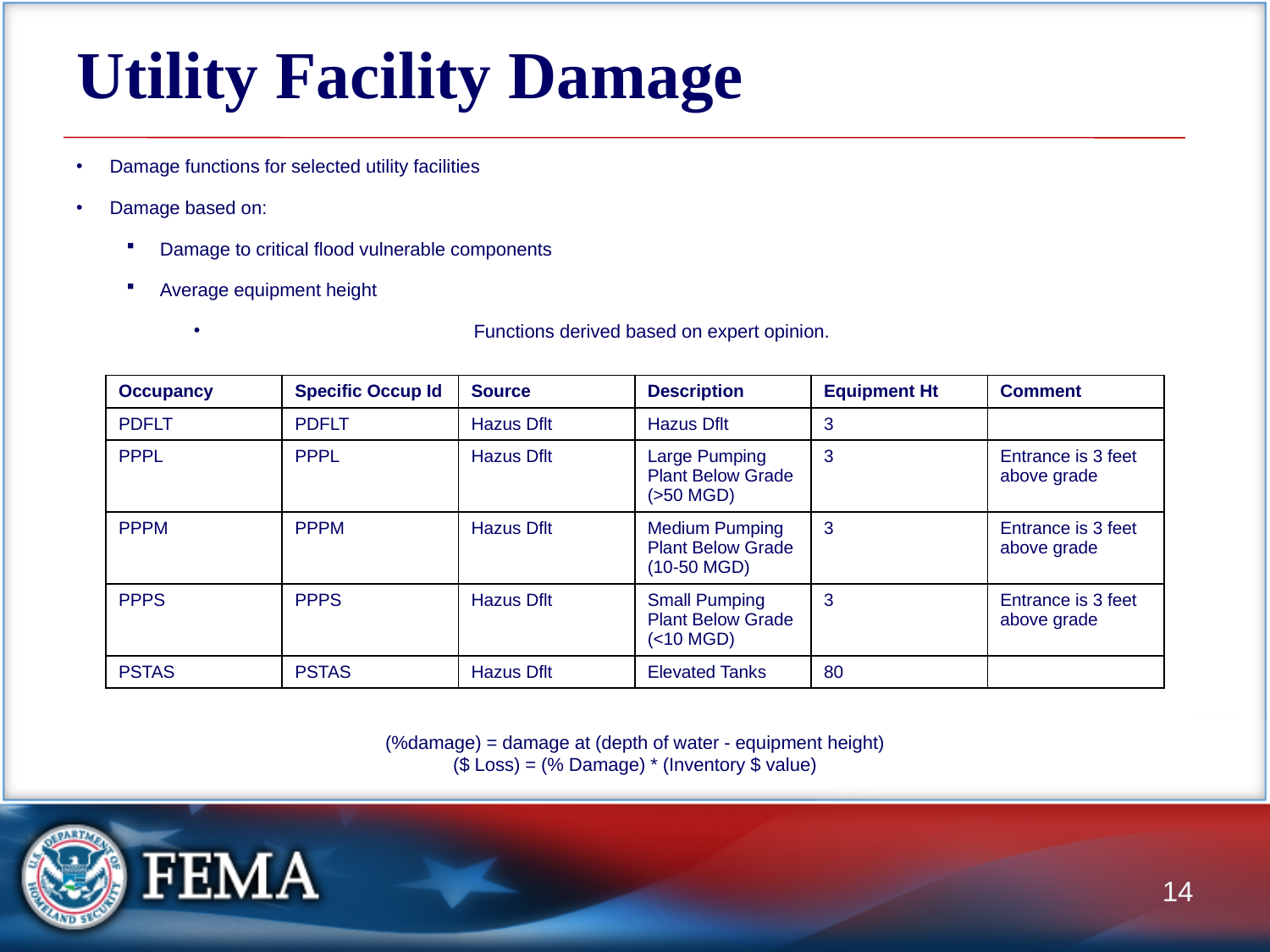

# Utility Facility Damage
Damage functions for selected utility facilities
Damage based on:
Damage to critical flood vulnerable components
Average equipment height
Functions derived based on expert opinion.

(%damage) = damage at (depth of water - equipment height)
($ Loss) = (% Damage) * (Inventory $ value)
| Occupancy | Specific Occup Id | Source | Description | Equipment Ht | Comment |
| --- | --- | --- | --- | --- | --- |
| PDFLT | PDFLT | Hazus Dflt | Hazus Dflt | 3 |  |
| PPPL | PPPL | Hazus Dflt | Large Pumping Plant Below Grade (>50 MGD) | 3 | Entrance is 3 feet above grade |
| PPPM | PPPM | Hazus Dflt | Medium Pumping Plant Below Grade (10-50 MGD) | 3 | Entrance is 3 feet above grade |
| PPPS | PPPS | Hazus Dflt | Small Pumping Plant Below Grade (<10 MGD) | 3 | Entrance is 3 feet above grade |
| PSTAS | PSTAS | Hazus Dflt | Elevated Tanks | 80 |  |
14